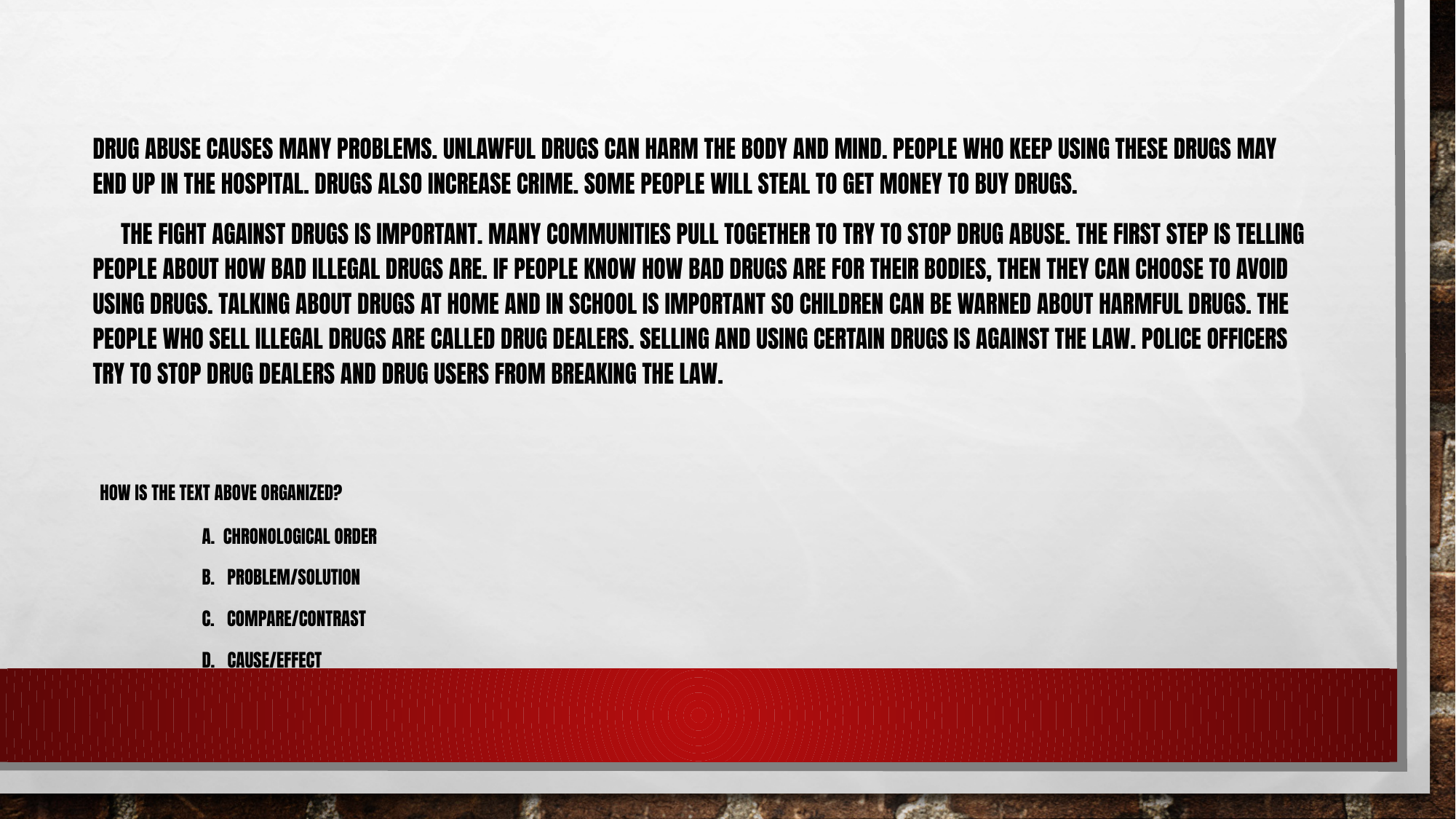

# Example
Drug abuse causes many problems. Unlawful drugs can harm the body and mind. People who keep using these drugs may end up in the hospital. Drugs also increase crime. Some people will steal to get money to buy drugs.
     The fight against drugs is important. Many communities pull together to try to stop drug abuse. The first step is telling people about how bad illegal drugs are. If people know how bad drugs are for their bodies, then they can choose to avoid using drugs. Talking about drugs at home and in school is important so children can be warned about harmful drugs. The people who sell illegal drugs are called drug dealers. Selling and using certain drugs is against the law. Police officers try to stop drug dealers and drug users from breaking the law.

 How is the text above organized?
 	A.  Chronological Order
 	B.   Problem/Solution
 	C.   Compare/Contrast
 	D.   Cause/Effect